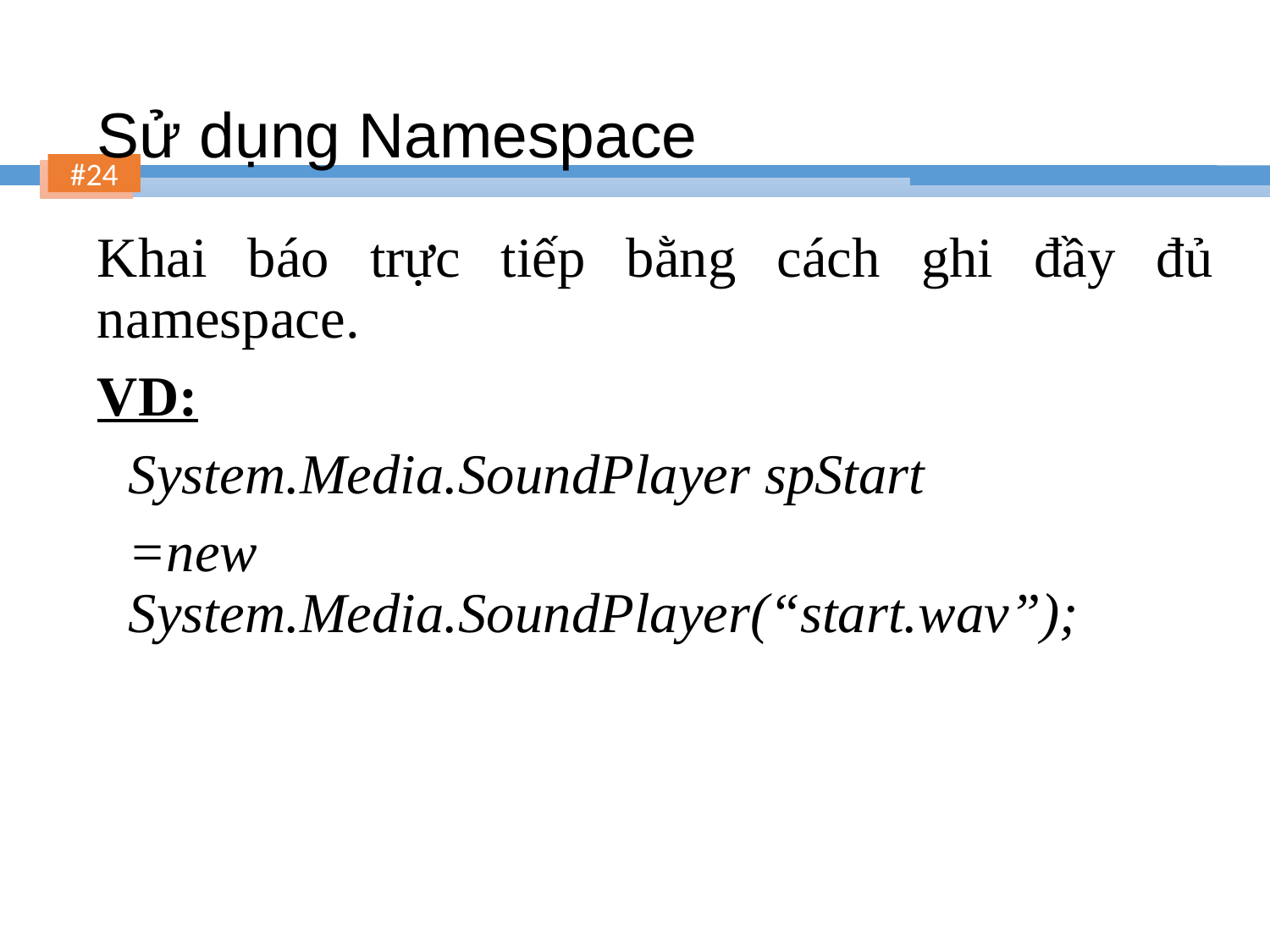

# Sử dụng Namespace
Khai báo trực tiếp bằng cách ghi đầy đủ namespace.
VD:
	System.Media.SoundPlayer spStart
	=new System.Media.SoundPlayer(“start.wav”);